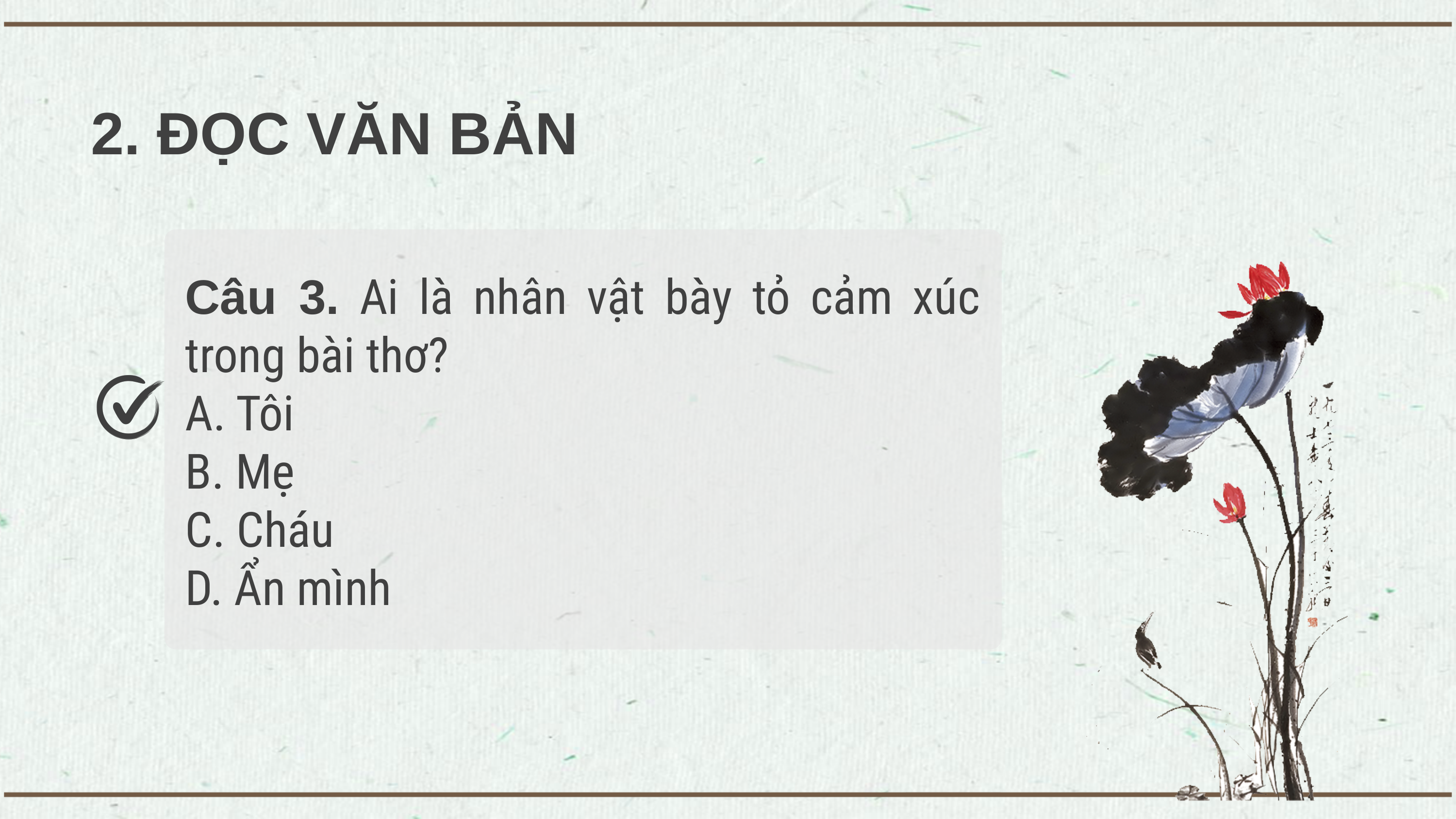

2. ĐỌC VĂN BẢN

Câu 3. Ai là nhân vật bày tỏ cảm xúc trong bài thơ?
A. Tôi
B. Mẹ
C. Cháu
D. Ẩn mình